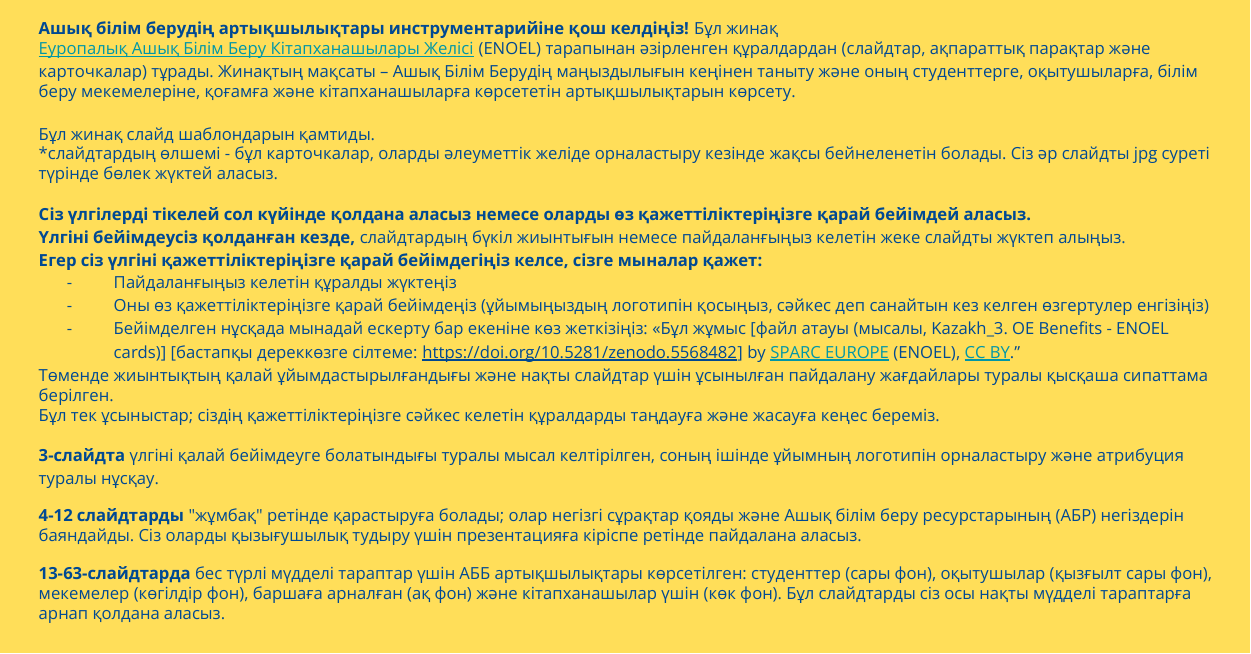

Ашық білім берудің артықшылықтары инструментарийіне қош келдіңіз! Бұл жинақ Еуропалық Ашық Білім Беру Кітапханашылары Желісі (ENOEL) тарапынан әзірленген құралдардан (слайдтар, ақпараттық парақтар және карточкалар) тұрады. Жинақтың мақсаты – Ашық Білім Берудің маңыздылығын кеңінен таныту және оның студенттерге, оқытушыларға, білім беру мекемелеріне, қоғамға және кітапханашыларға көрсететін артықшылықтарын көрсету.

Бұл жинақ слайд шаблондарын қамтиды.
*слайдтардың өлшемі - бұл карточкалар, оларды әлеуметтік желіде орналастыру кезінде жақсы бейнеленетін болады. Сіз әр слайдты jpg суреті түрінде бөлек жүктей аласыз.

Сіз үлгілерді тікелей сол күйінде қолдана аласыз немесе оларды өз қажеттіліктеріңізге қарай бейімдей аласыз.
Үлгіні бейімдеусіз қолданған кезде, слайдтардың бүкіл жиынтығын немесе пайдаланғыңыз келетін жеке слайдты жүктеп алыңыз.
Егер сіз үлгіні қажеттіліктеріңізге қарай бейімдегіңіз келсе, сізге мыналар қажет:
Пайдаланғыңыз келетін құралды жүктеңіз
Оны өз қажеттіліктеріңізге қарай бейімдеңіз (ұйымыңыздың логотипін қосыңыз, сәйкес деп санайтын кез келген өзгертулер енгізіңіз)
Бейімделген нұсқада мынадай ескерту бар екеніне көз жеткізіңіз: «Бұл жұмыс [файл атауы (мысалы, Kazakh_3. OE Benefits - ENOEL cards)] [бастапқы дереккөзге сілтеме: https://doi.org/10.5281/zenodo.5568482] by SPARC EUROPE (ENOEL), CC BY.”
Төменде жиынтықтың қалай ұйымдастырылғандығы және нақты слайдтар үшін ұсынылған пайдалану жағдайлары туралы қысқаша сипаттама берілген.
Бұл тек ұсыныстар; сіздің қажеттіліктеріңізге сәйкес келетін құралдарды таңдауға және жасауға кеңес береміз.

3-слайдта үлгіні қалай бейімдеуге болатындығы туралы мысал келтірілген, соның ішінде ұйымның логотипін орналастыру және атрибуция туралы нұсқау.

4-12 слайдтарды "жұмбақ" ретінде қарастыруға болады; олар негізгі сұрақтар қояды және Ашық білім беру ресурстарының (АБР) негіздерін баяндайды. Сіз оларды қызығушылық тудыру үшін презентацияға кіріспе ретінде пайдалана аласыз.

13-63-слайдтарда бес түрлі мүдделі тараптар үшін АББ артықшылықтары көрсетілген: студенттер (сары фон), оқытушылар (қызғылт сары фон), мекемелер (көгілдір фон), баршаға арналған (ақ фон) және кітапханашылар үшін (көк фон). Бұл слайдтарды сіз осы нақты мүдделі тараптарға арнап қолдана аласыз.